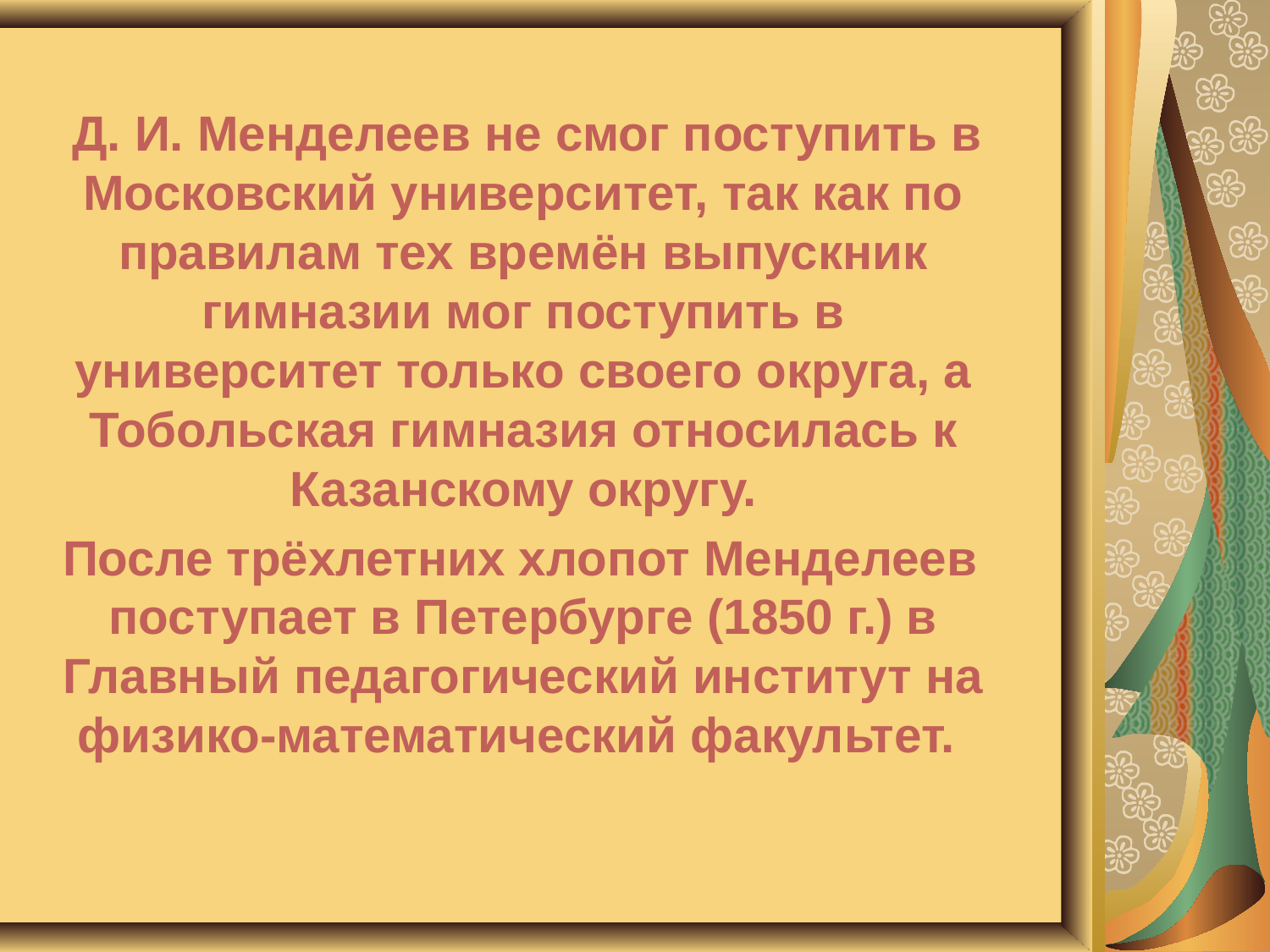

Д. И. Менделеев не смог поступить в Московский университет, так как по правилам тех времён выпускник гимназии мог поступить в университет только своего округа, а Тобольская гимназия относилась к Казанскому округу.
   После трёхлетних хлопот Менделеев поступает в Петербурге (1850 г.) в Главный педагогический институт на физико-математический факультет.